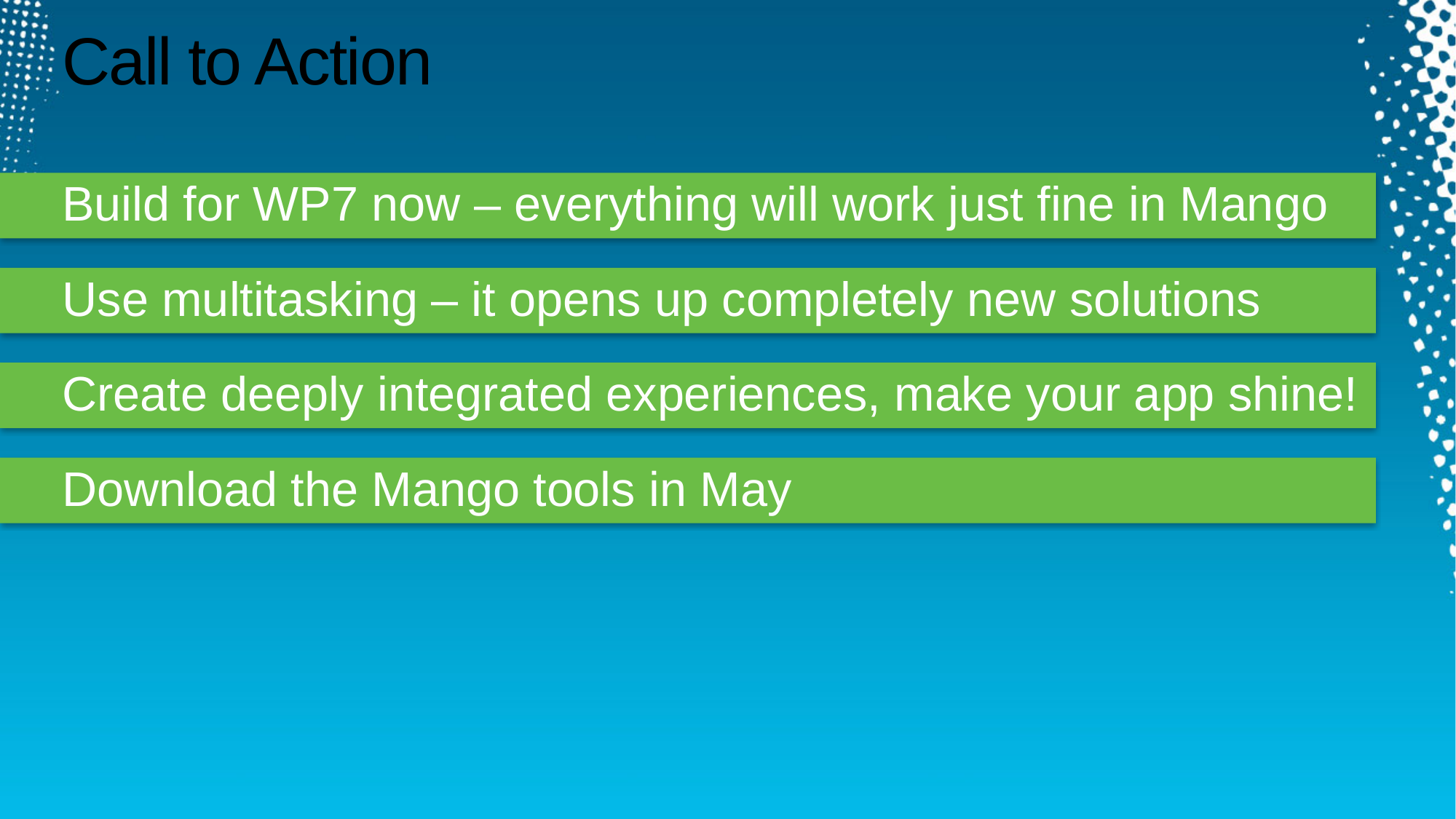

# Call to Action
Build for WP7 now – everything will work just fine in Mango
Use multitasking – it opens up completely new solutions
Create deeply integrated experiences, make your app shine!
Download the Mango tools in May